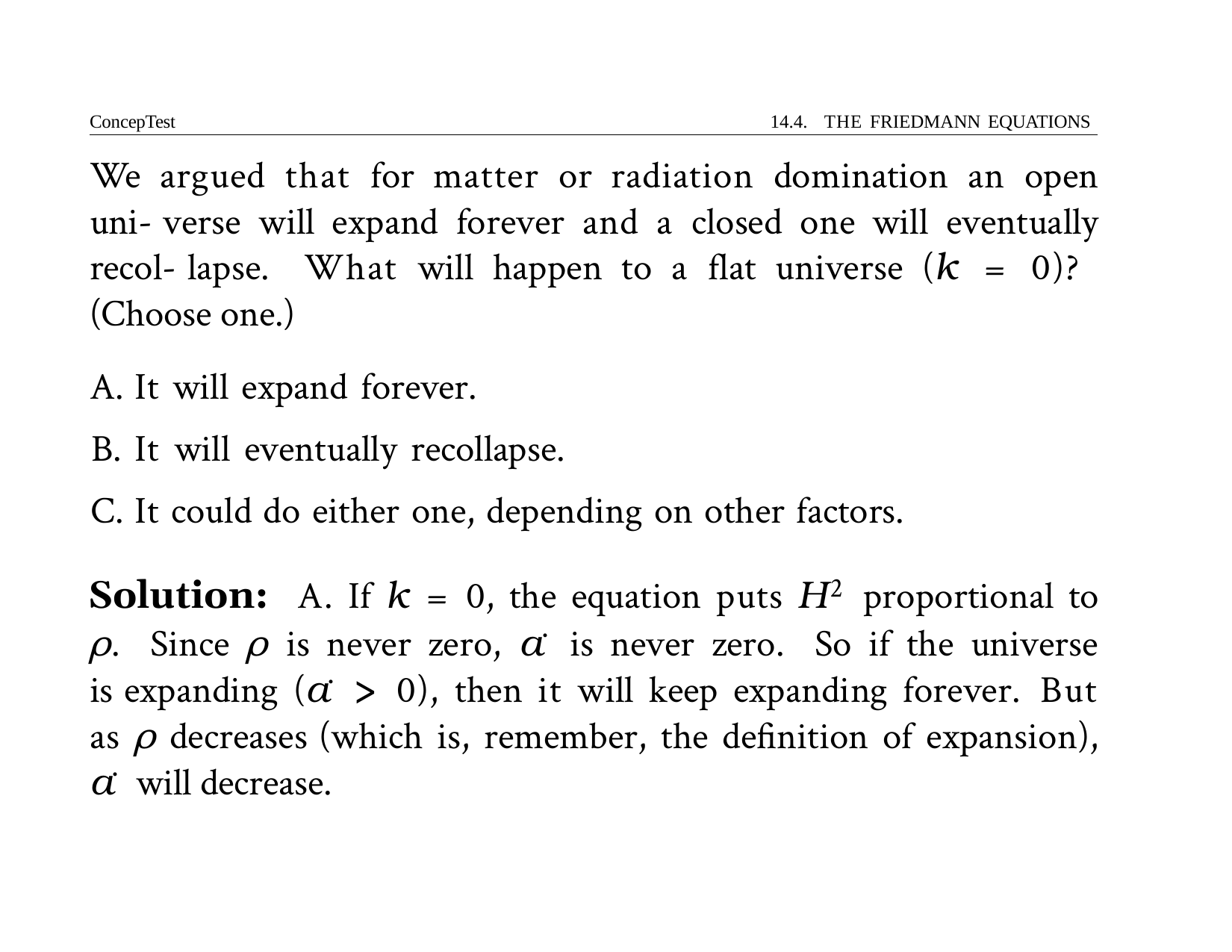

ConcepTest	14.4.  THE FRIEDMANN EQUATIONS

# We argued that for matter or radiation domination an open uni- verse will expand forever and a closed one will eventually recol- lapse.  What will happen to a flat universe (k  =  0)?  (Choose one.)
It will expand forever.
It will eventually recollapse.
It could do either one, depending on other factors.
Solution:  A. If k = 0, the equation puts H2 proportional to ρ.  Since ρ is never zero, a˙  is never zero.  So if the universe is expanding (a˙ > 0), then it will keep expanding forever. But as ρ decreases (which is, remember, the definition of expansion), a˙  will decrease.